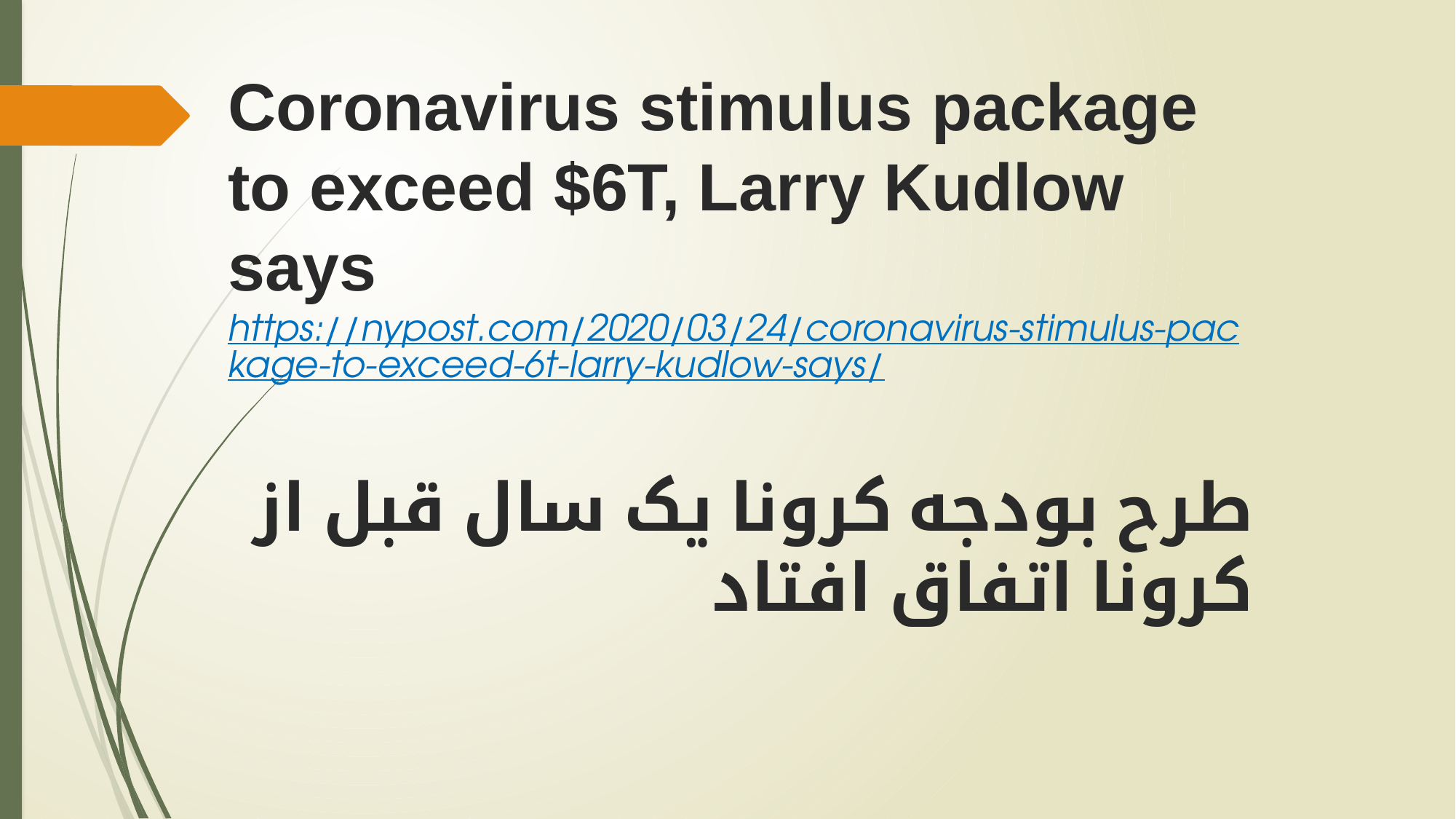

Coronavirus stimulus package to exceed $6T, Larry Kudlow says
https://nypost.com/2020/03/24/coronavirus-stimulus-package-to-exceed-6t-larry-kudlow-says/

طرح بودجه کرونا یک سال قبل از کرونا اتفاق افتاد